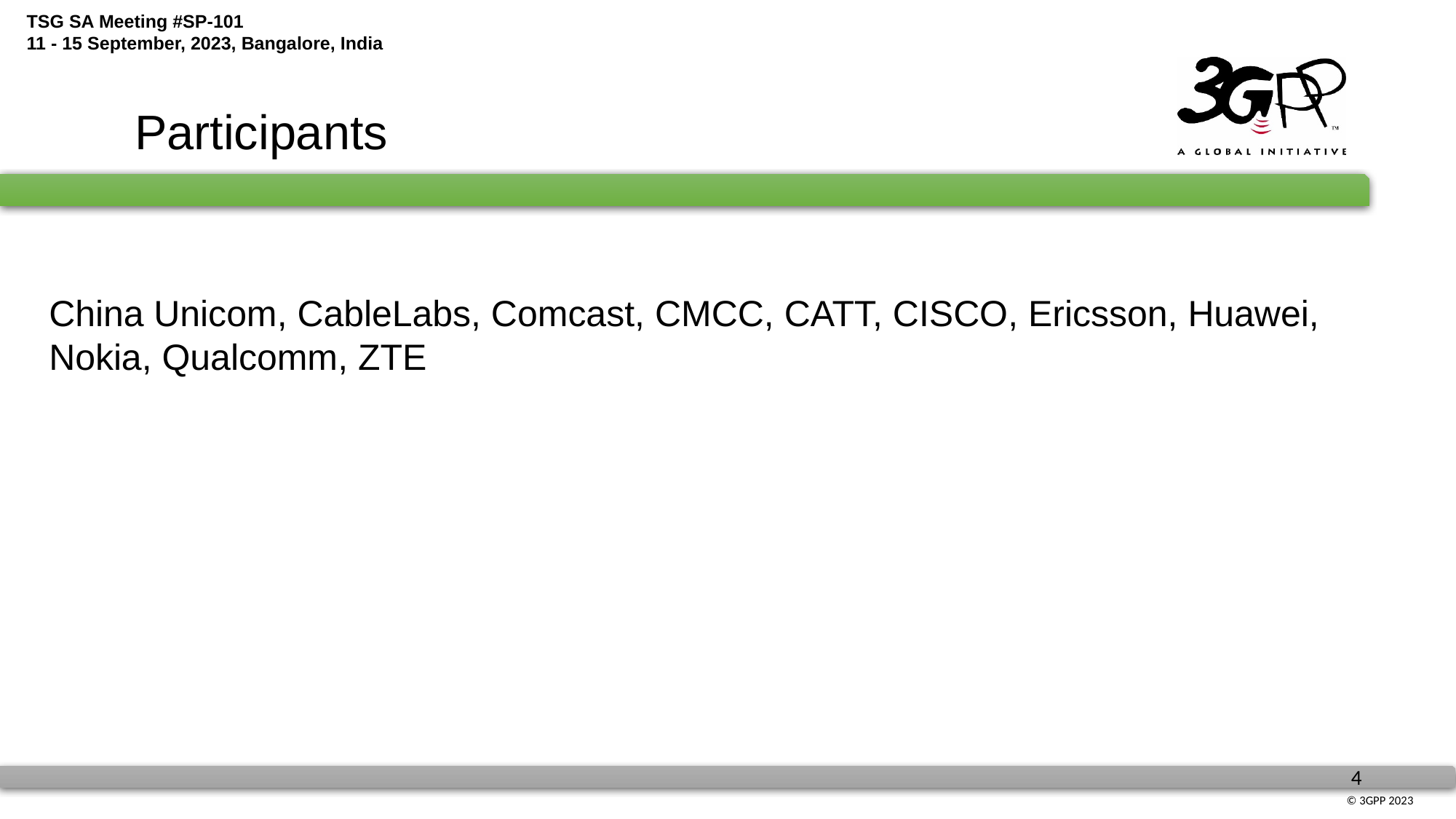

Participants
China Unicom, CableLabs, Comcast, CMCC, CATT, CISCO, Ericsson, Huawei, Nokia, Qualcomm, ZTE